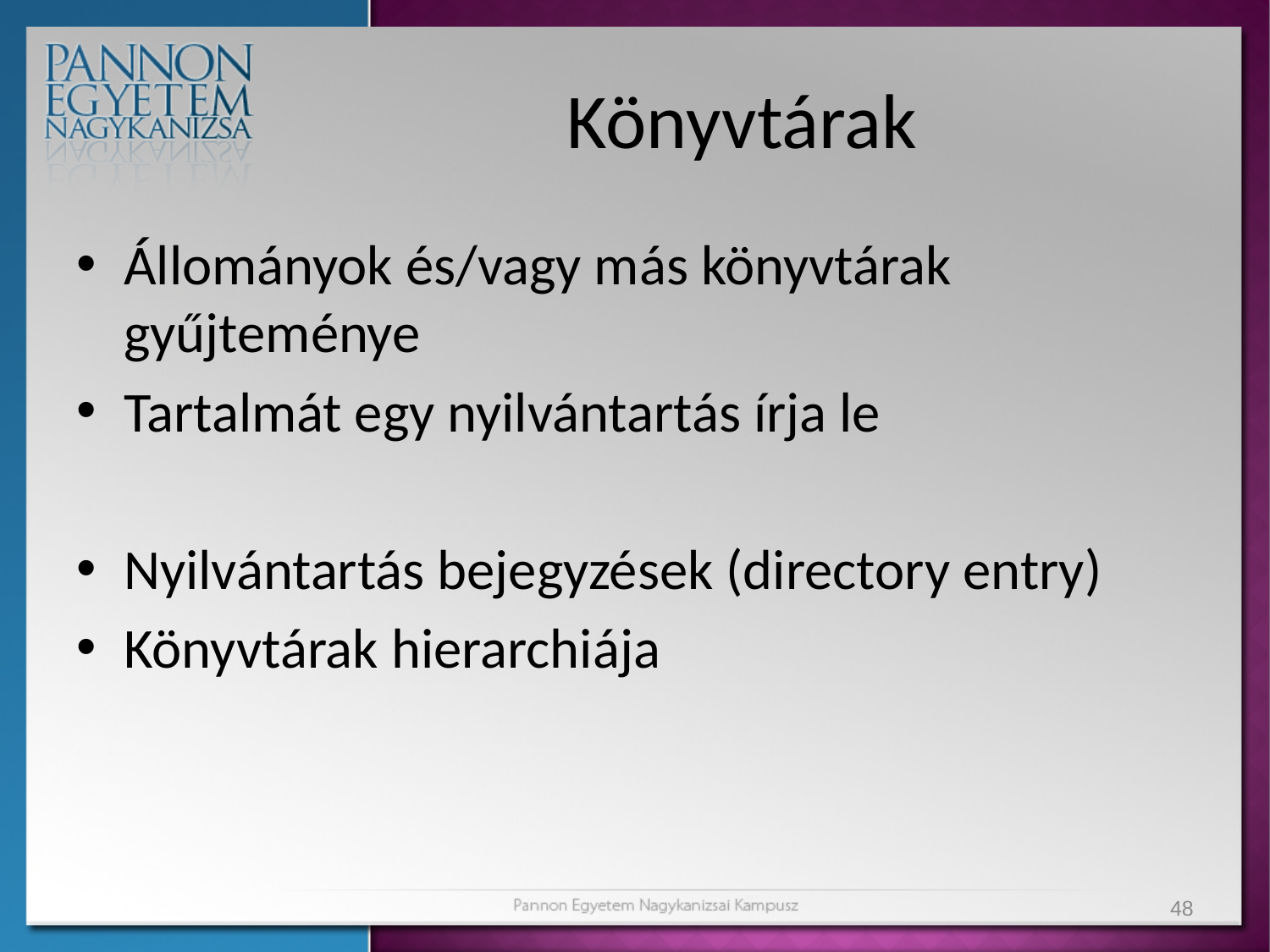

# Könyvtárak
Állományok és/vagy más könyvtárak gyűjteménye
Tartalmát egy nyilvántartás írja le

Nyilvántartás bejegyzések (directory entry)
Könyvtárak hierarchiája
48